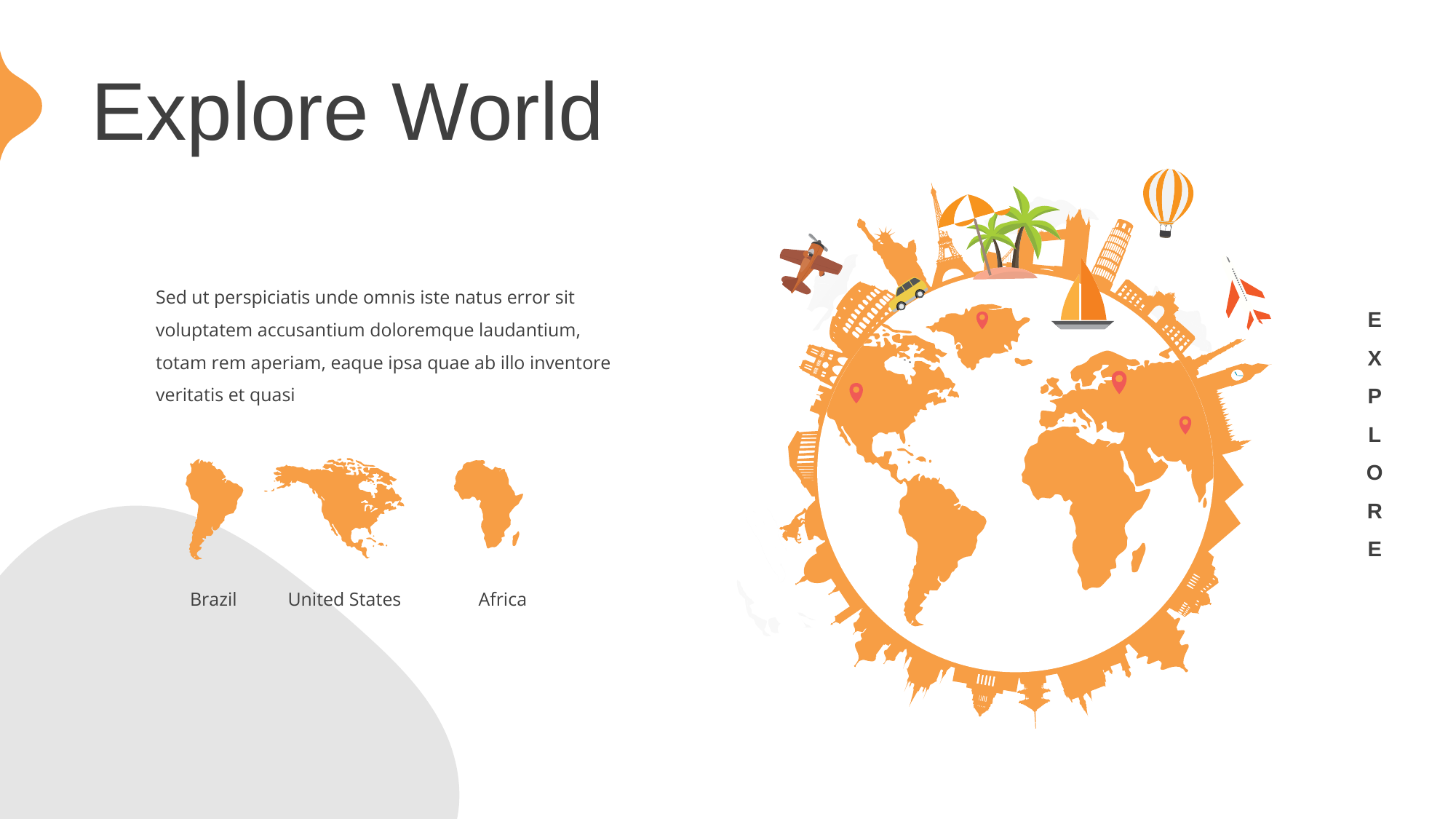

Explore World

Sed ut perspiciatis unde omnis iste natus error sit voluptatem accusantium doloremque laudantium, totam rem aperiam, eaque ipsa quae ab illo inventore veritatis et quasi

E
X
P
L
O
R
E

Brazil
United States
Africa